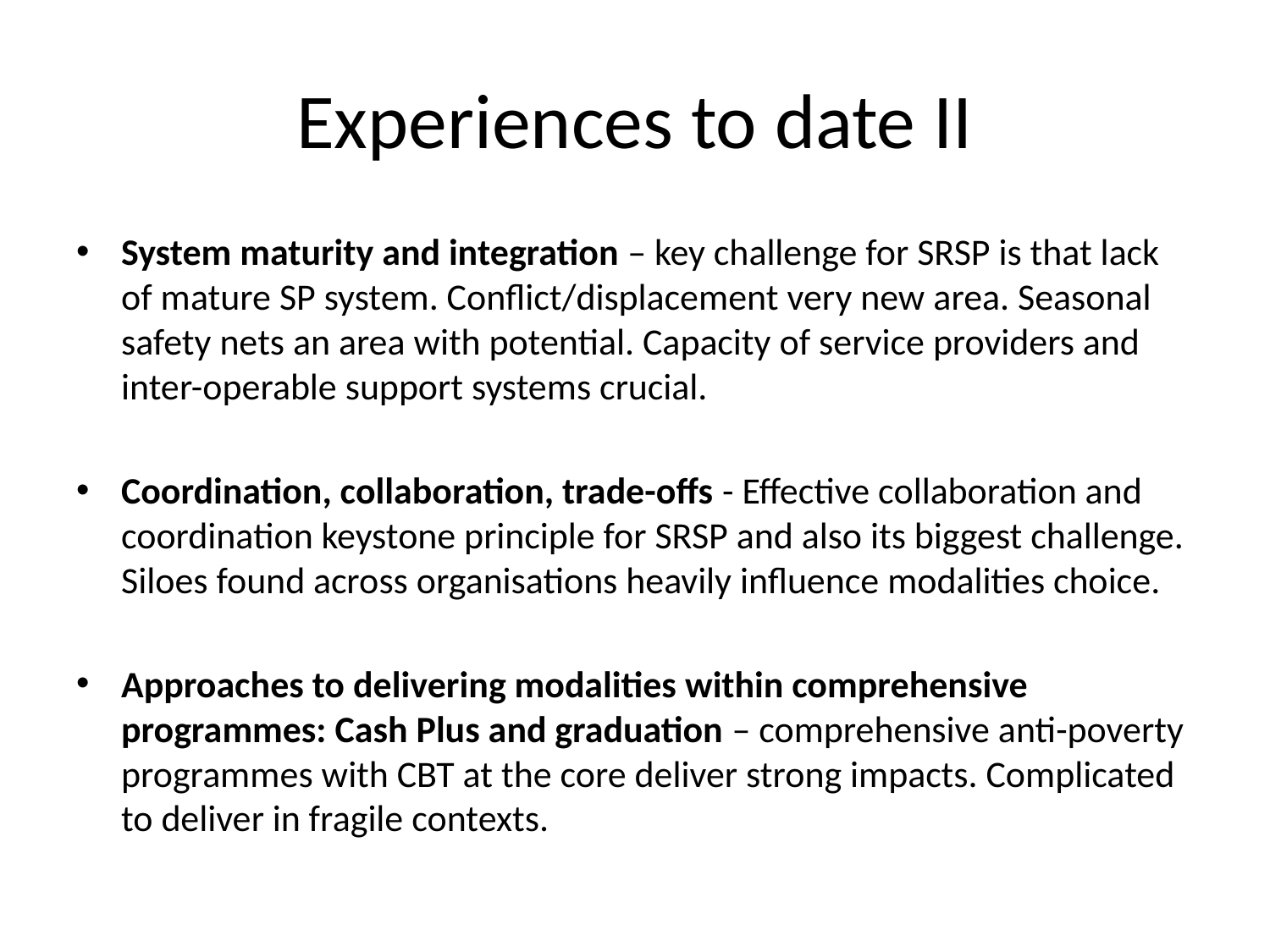

# Experiences to date II
System maturity and integration – key challenge for SRSP is that lack of mature SP system. Conflict/displacement very new area. Seasonal safety nets an area with potential. Capacity of service providers and inter-operable support systems crucial.

Coordination, collaboration, trade-offs - Effective collaboration and coordination keystone principle for SRSP and also its biggest challenge. Siloes found across organisations heavily influence modalities choice.

Approaches to delivering modalities within comprehensive programmes: Cash Plus and graduation – comprehensive anti-poverty programmes with CBT at the core deliver strong impacts. Complicated to deliver in fragile contexts.